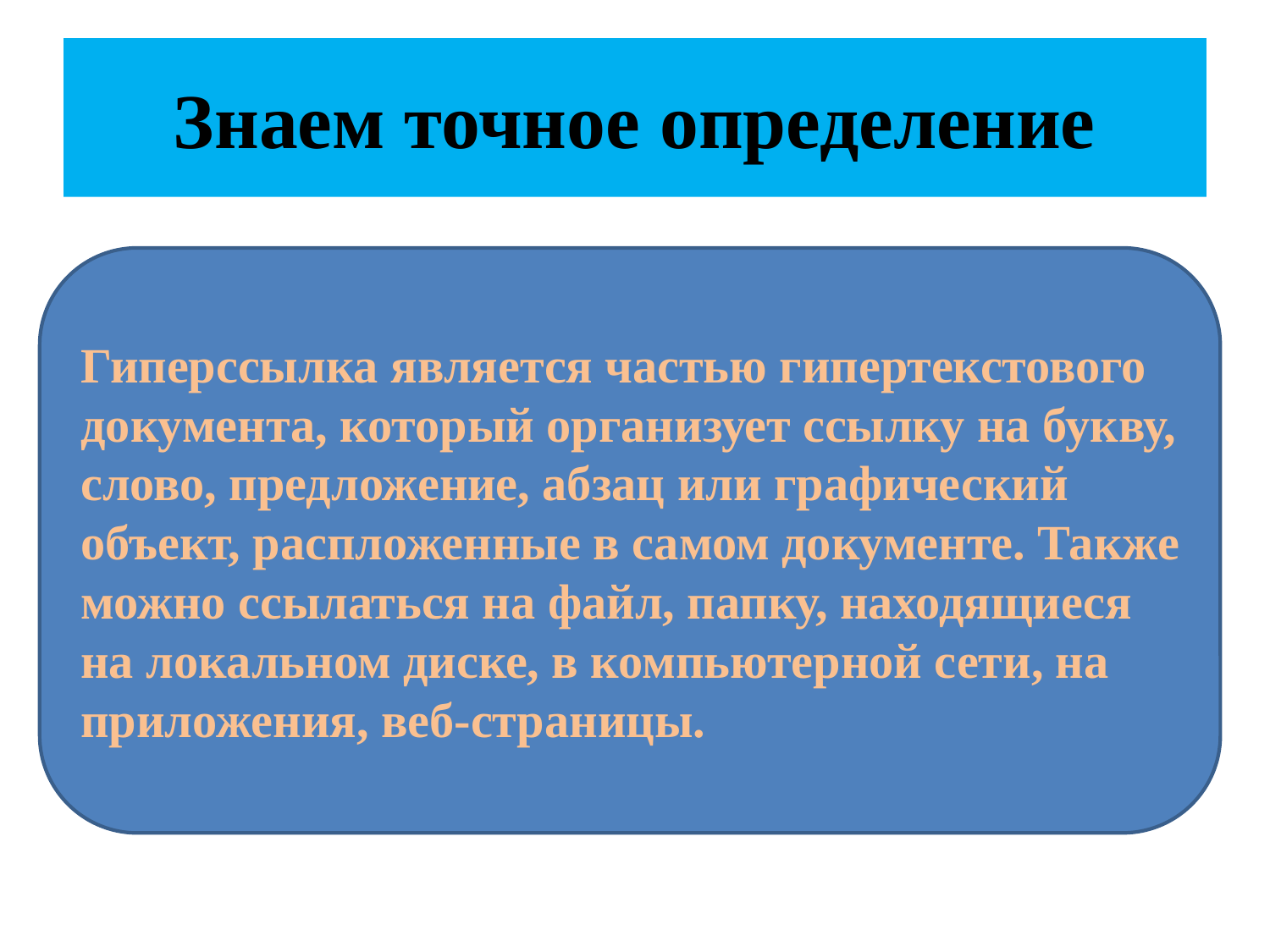

# Знаем точное определение

Гиперссылка является частью гипертекстового документа, который организует ссылку на букву, слово, предложение, абзац или графический объект, распложенные в самом документе. Также можно ссылаться на файл, папку, находящиеся на локальном диске, в компьютерной сети, на приложения, веб-страницы.